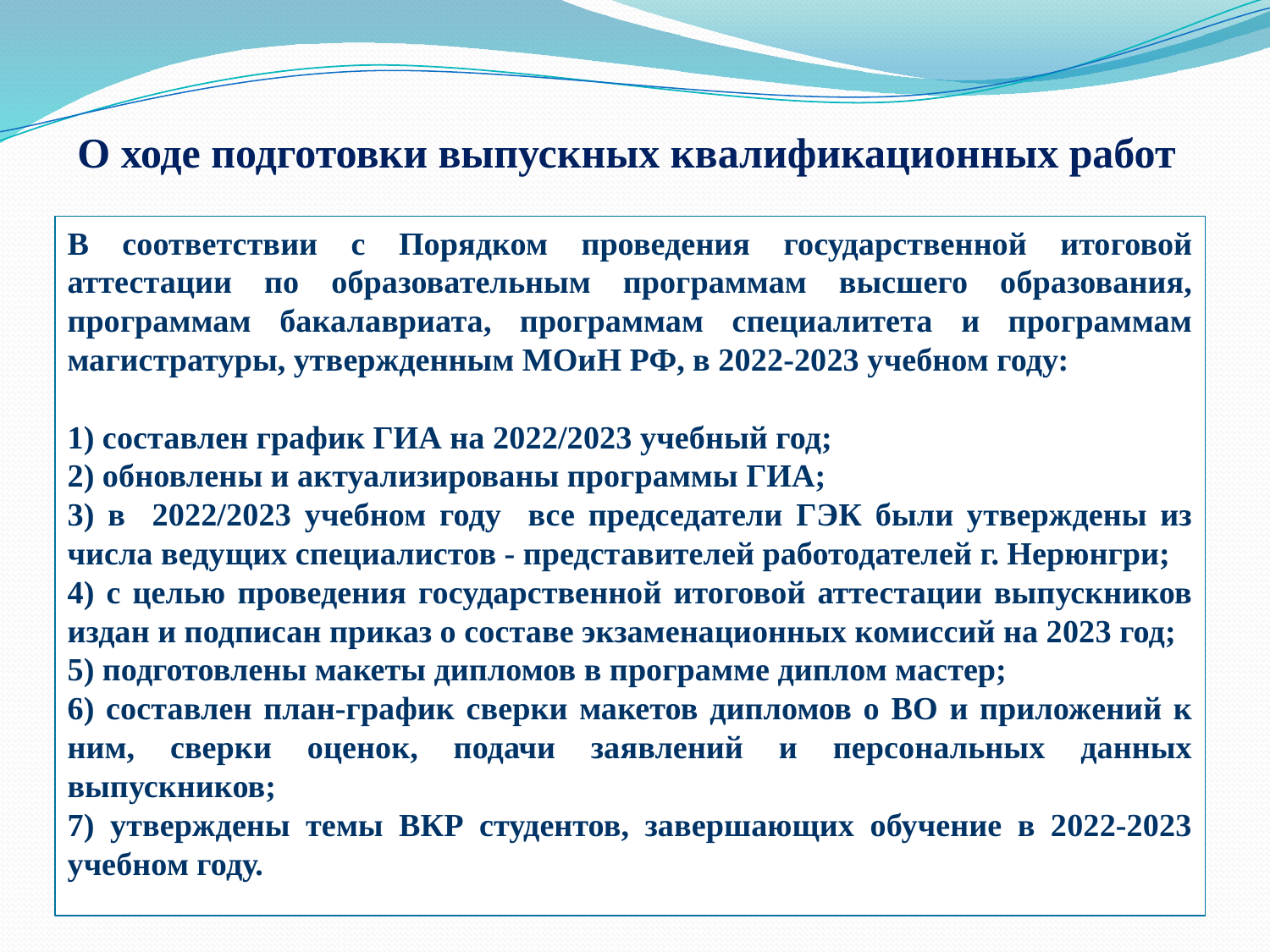

# О ходе подготовки выпускных квалификационных работ
В соответствии с Порядком проведения государственной итоговой аттестации по образовательным программам высшего образования, программам бакалавриата, программам специалитета и программам магистратуры, утвержденным МОиН РФ, в 2022-2023 учебном году:

1) составлен график ГИА на 2022/2023 учебный год;
2) обновлены и актуализированы программы ГИА;
3) в  2022/2023 учебном году  все председатели ГЭК были утверждены из числа ведущих специалистов - представителей работодателей г. Нерюнгри;
4) с целью проведения государственной итоговой аттестации выпускников издан и подписан приказ о составе экзаменационных комиссий на 2023 год;
5) подготовлены макеты дипломов в программе диплом мастер;
6) составлен план-график сверки макетов дипломов о ВО и приложений к ним, сверки оценок, подачи заявлений и персональных данных выпускников;
7) утверждены темы ВКР студентов, завершающих обучение в 2022-2023 учебном году.